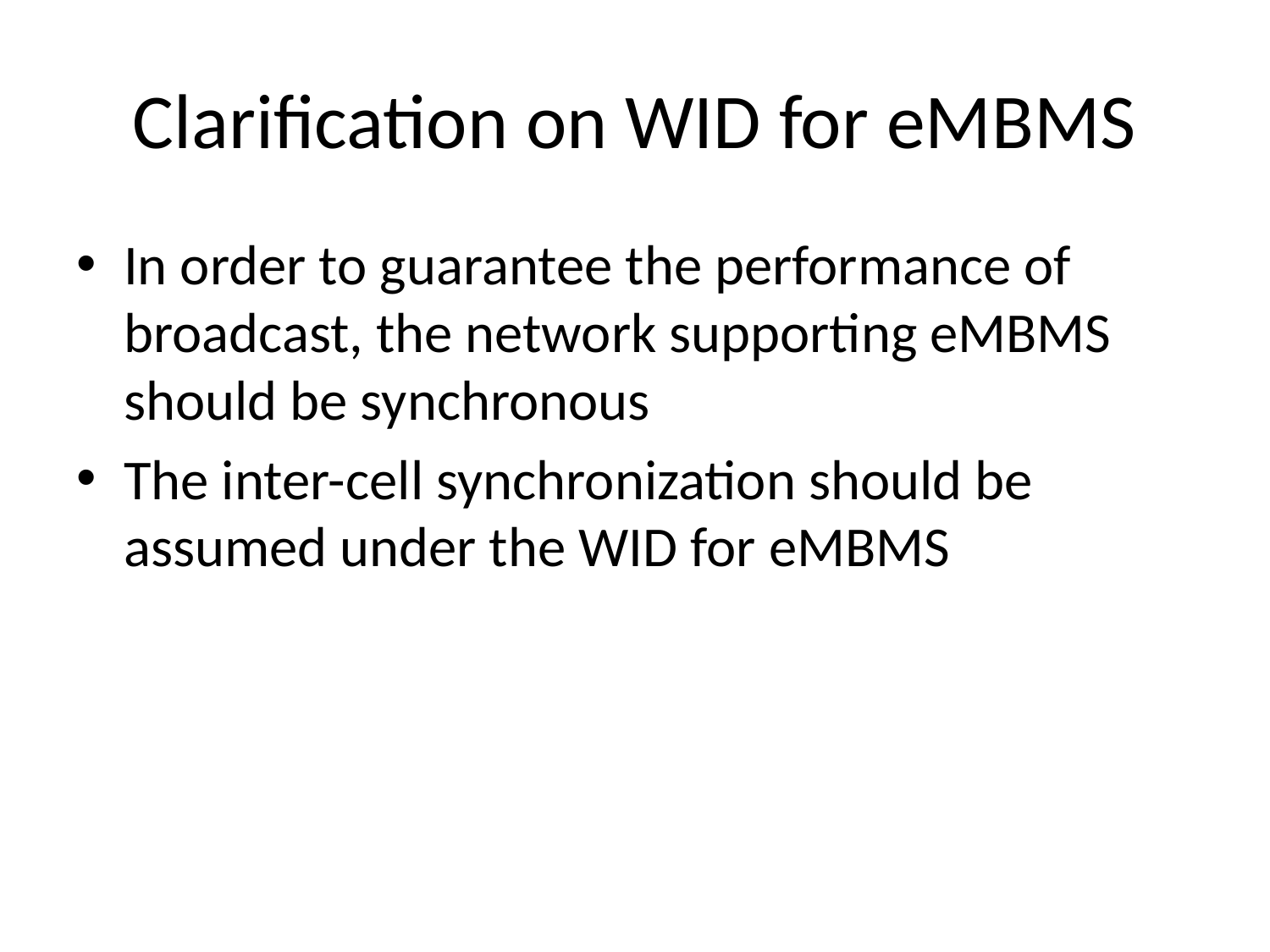

# Clarification on WID for eMBMS
In order to guarantee the performance of broadcast, the network supporting eMBMS should be synchronous
The inter-cell synchronization should be assumed under the WID for eMBMS